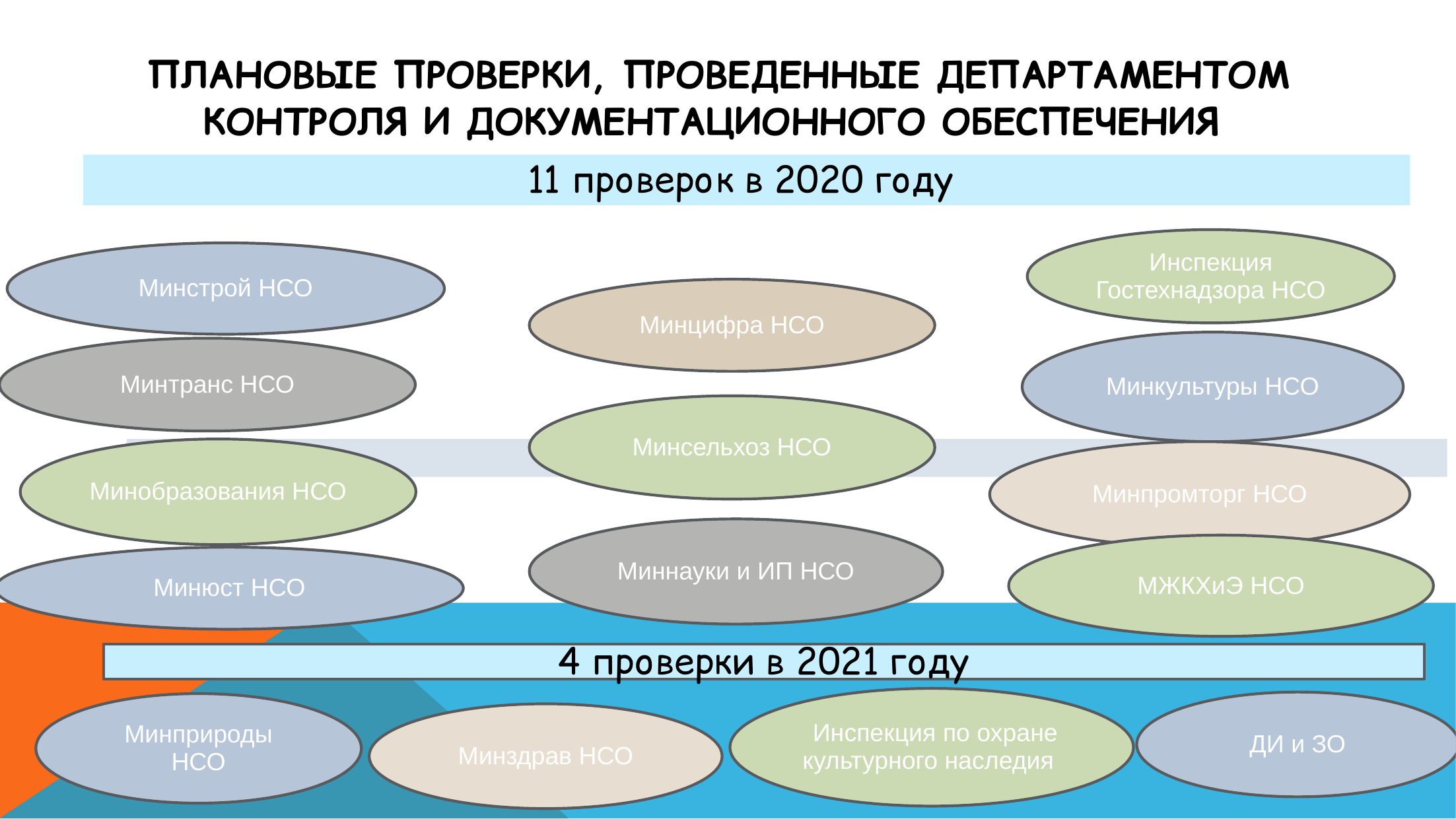

# плановые проверки, проведенные департаментом контроля и документационного обеспечения
11 проверок в 2020 году
Инспекция Гостехнадзора НСО
Минстрой НСО
Минцифра НСО
Минкультуры НСО
Минтранс НСО
Минсельхоз НСО
Минобразования НСО

Минпромторг НСО
Миннауки и ИП НСО
МЖКХиЭ НСО
Минюст НСО
4 проверки в 2021 году
 Инспекция по охране культурного наследия
ДИ и ЗО
Минприроды НСО
Минздрав НСО